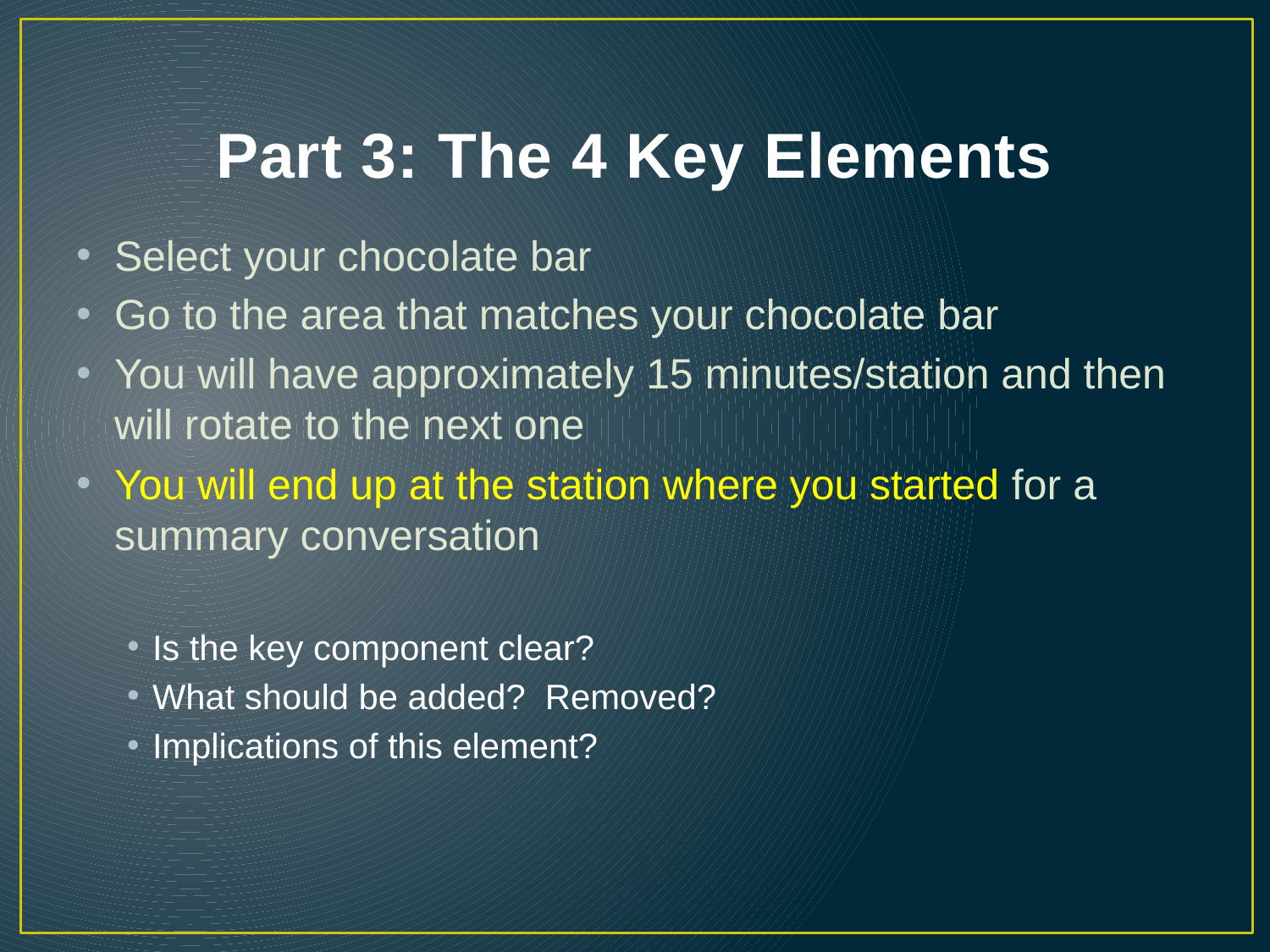

# Part 3: The 4 Key Elements
Select your chocolate bar
Go to the area that matches your chocolate bar
You will have approximately 15 minutes/station and then will rotate to the next one
You will end up at the station where you started for a summary conversation

Is the key component clear?
What should be added?  Removed?
Implications of this element?